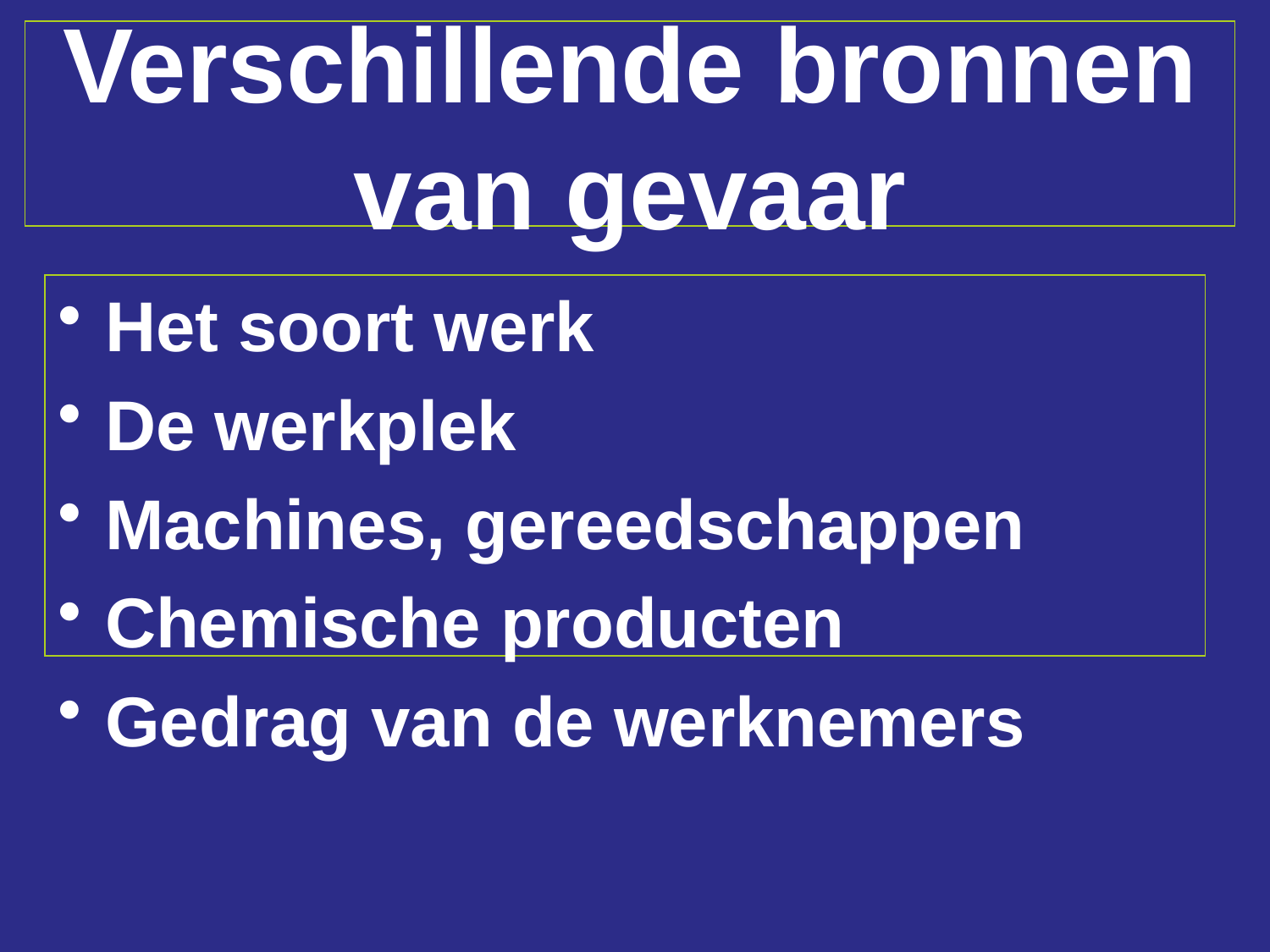

# Verschillende bronnen van gevaar
Het soort werk
De werkplek
Machines, gereedschappen
Chemische producten
Gedrag van de werknemers